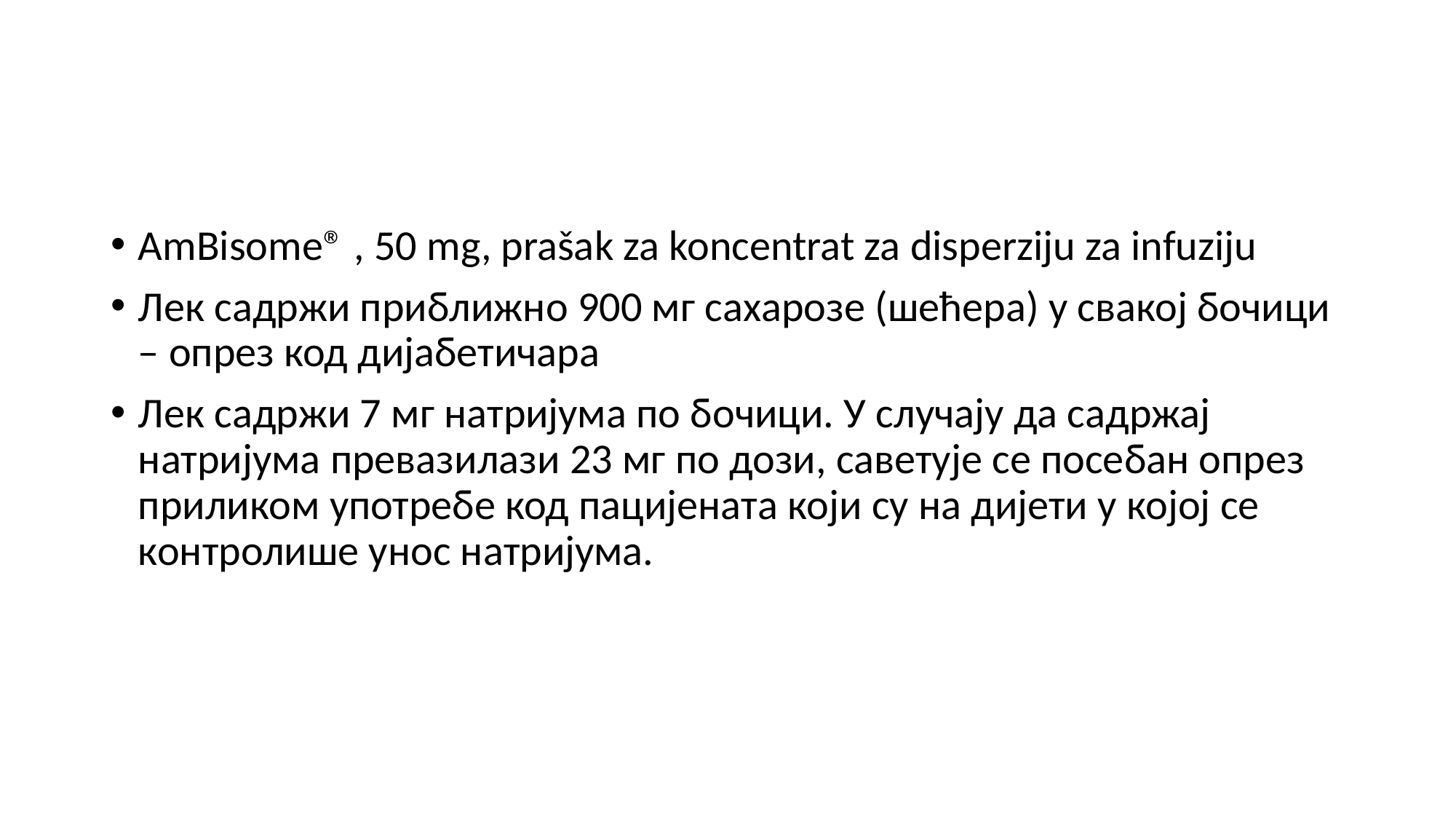

#
AmBisome® , 50 mg, prašak za koncentrat za disperziju za infuziju
Лек садржи приближно 900 мг сахарозе (шећера) у свакој бочици – опрез код дијабетичара
Лек садржи 7 мг натријума по бочици. У случају да садржај натријума превазилази 23 мг по дози, саветује се посебан опрез приликом употребе код пацијената који су на дијети у којој се контролише унос натријума.